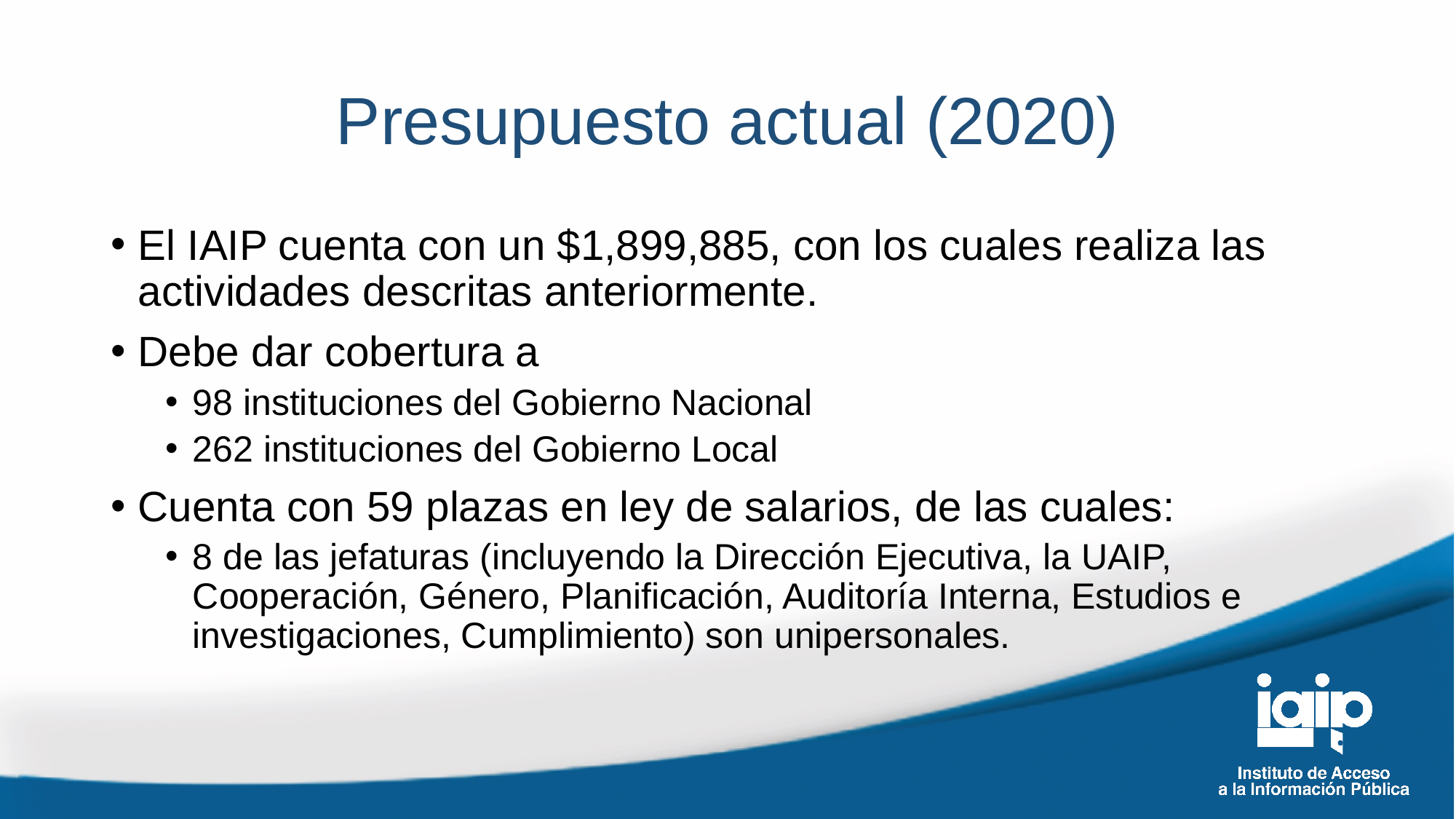

# Presupuesto actual (2020)
El IAIP cuenta con un $1,899,885, con los cuales realiza las actividades descritas anteriormente.
Debe dar cobertura a
98 instituciones del Gobierno Nacional
262 instituciones del Gobierno Local
Cuenta con 59 plazas en ley de salarios, de las cuales:
8 de las jefaturas (incluyendo la Dirección Ejecutiva, la UAIP, Cooperación, Género, Planificación, Auditoría Interna, Estudios e investigaciones, Cumplimiento) son unipersonales.